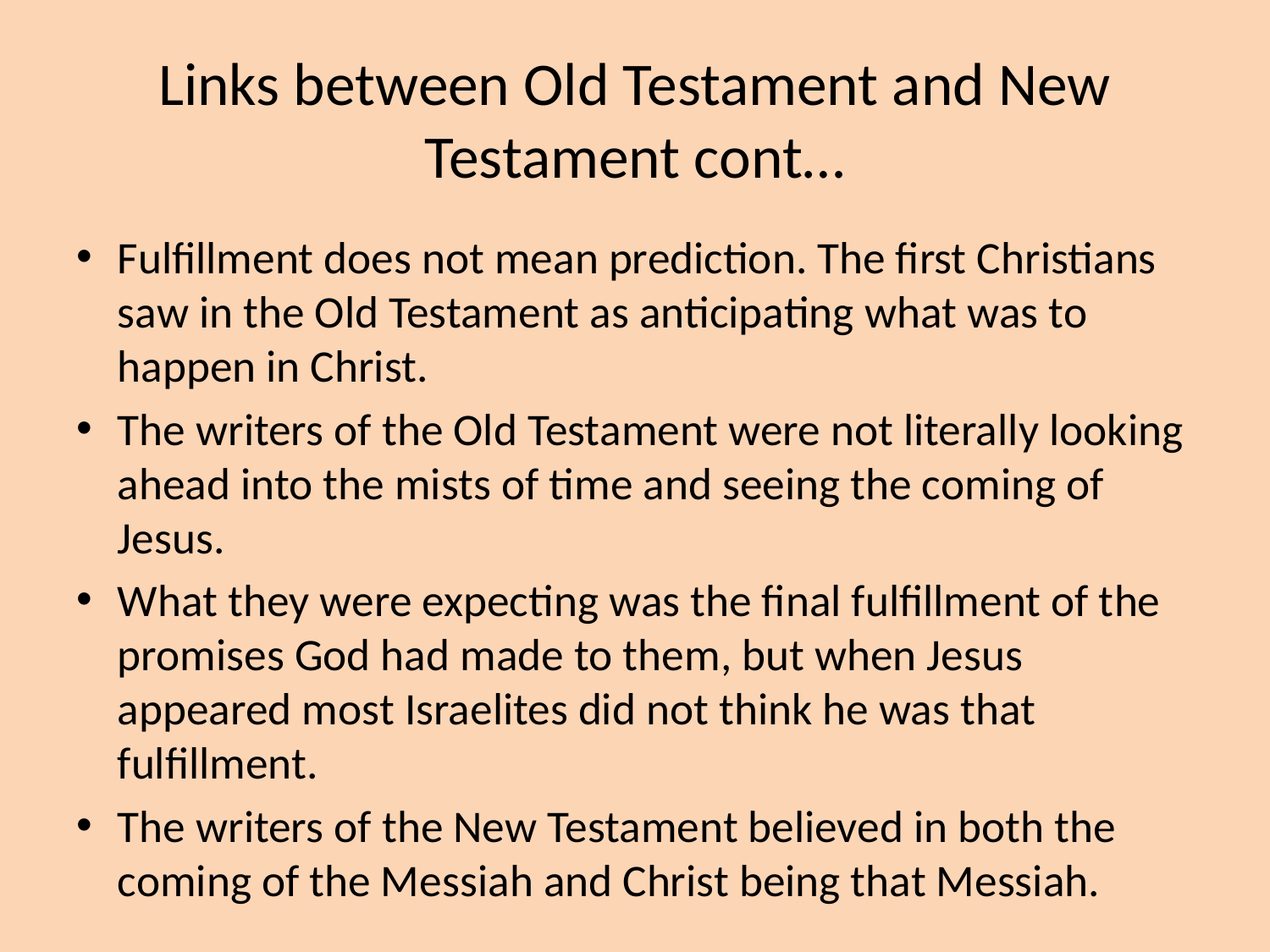

# Links between Old Testament and New Testament cont…
Fulfillment does not mean prediction. The first Christians saw in the Old Testament as anticipating what was to happen in Christ.
The writers of the Old Testament were not literally looking ahead into the mists of time and seeing the coming of Jesus.
What they were expecting was the final fulfillment of the promises God had made to them, but when Jesus appeared most Israelites did not think he was that fulfillment.
The writers of the New Testament believed in both the coming of the Messiah and Christ being that Messiah.